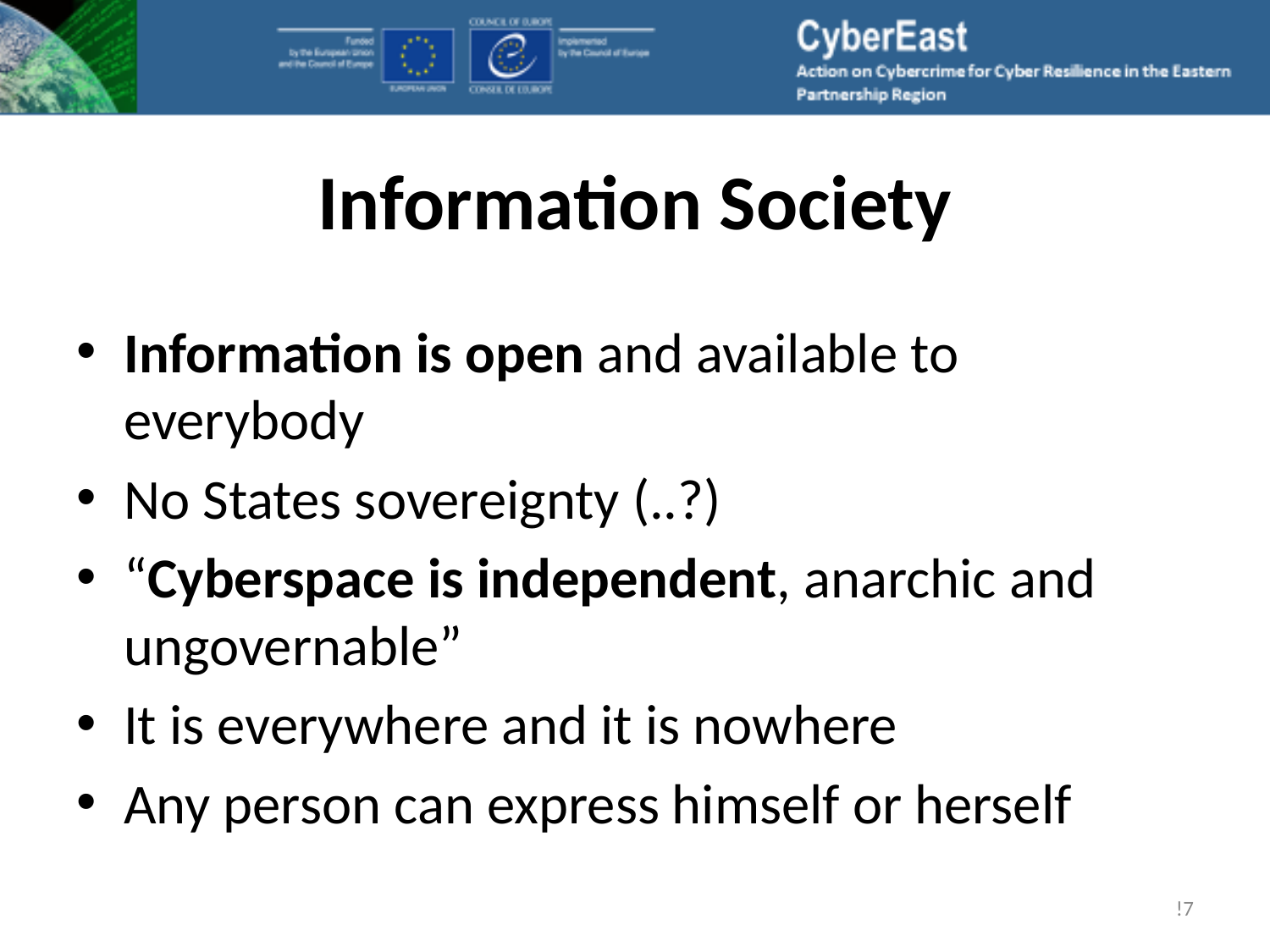

# Information Society
Information is open and available to everybody
No States sovereignty (..?)
“Cyberspace is independent, anarchic and ungovernable”
It is everywhere and it is nowhere
Any person can express himself or herself
!7